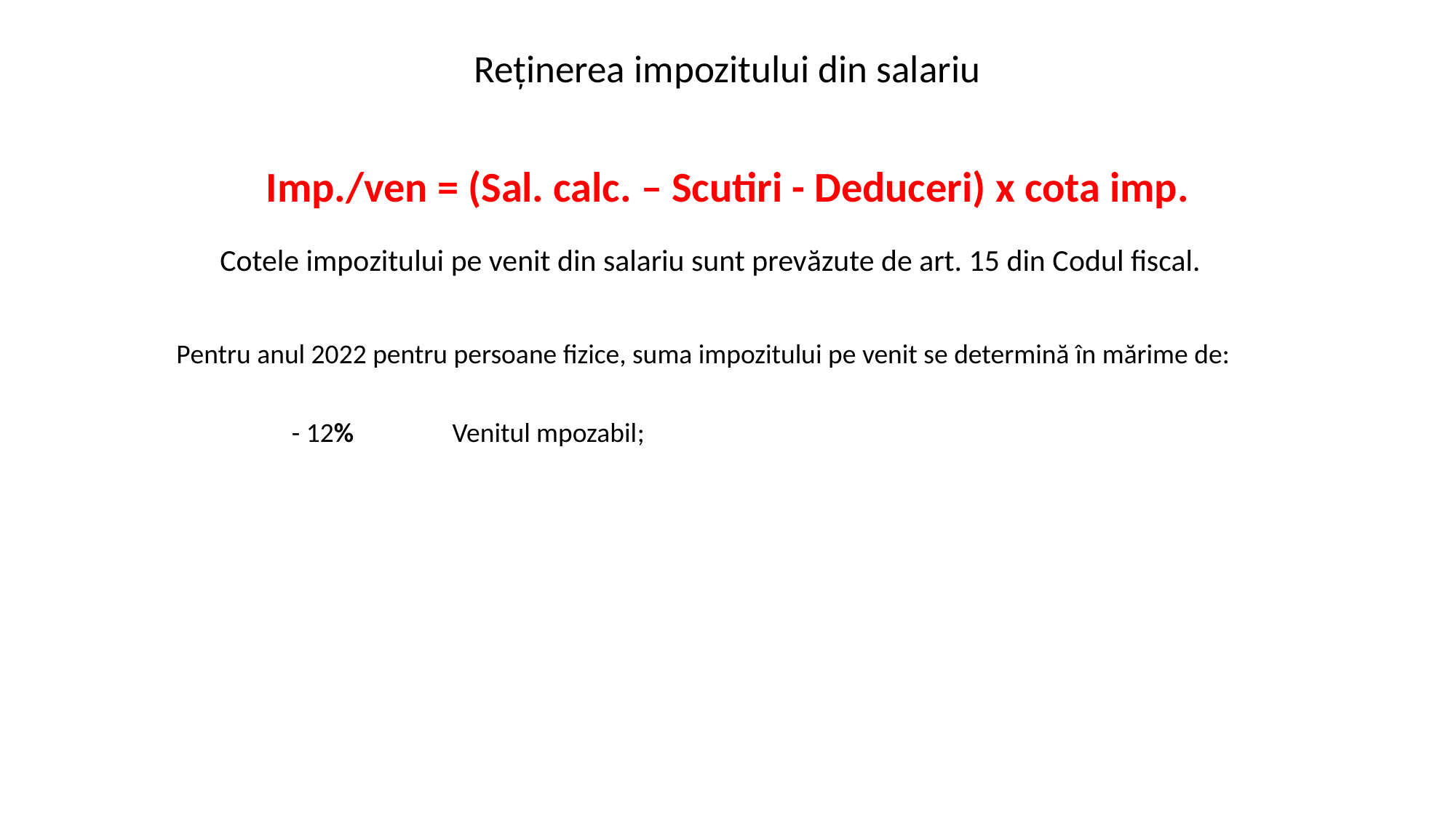

# Reținerea impozitului din salariu
Imp./ven = (Sal. calc. – Scutiri - Deduceri) x cota imp.

	Cotele impozitului pe venit din salariu sunt prevăzute de art. 15 din Codul fiscal.

Pentru anul 2022 pentru persoane fizice, suma impozitului pe venit se determină în mărime de:

	 - 12%                Venitul mpozabil;